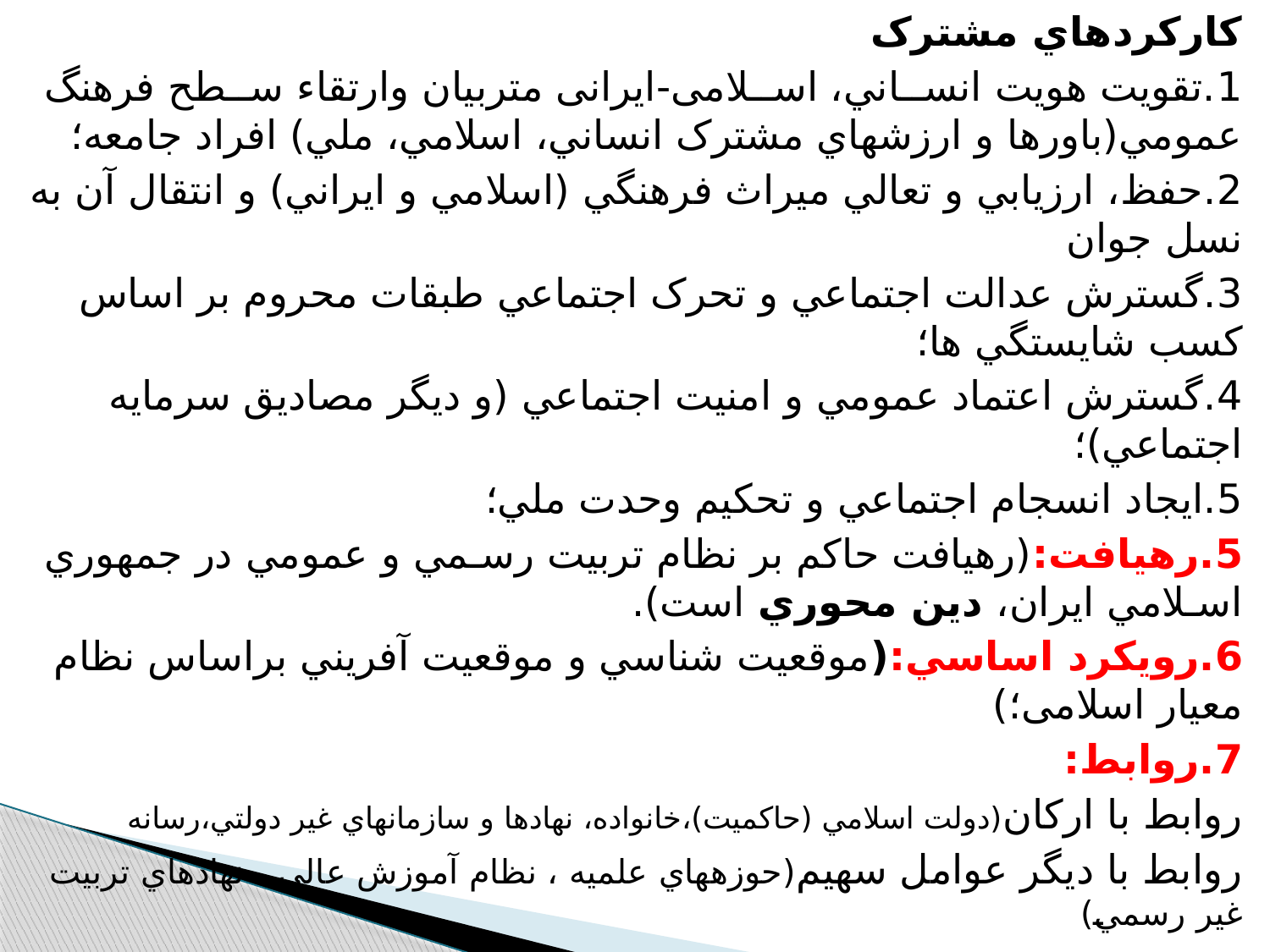

کارکردهاي مشترک
1.تقويت هويت انســاني، اســلامی-ايرانی متربيان وارتقاء ســطح فرهنگ عمومي(باورها و ارزشهاي مشترک انساني، اسلامي، ملي) افراد جامعه؛
2.حفظ، ارزيابي و تعالي ميراث فرهنگي (اسلامي و ايراني) و انتقال آن به نسل جوان
3.گسترش عدالت اجتماعي و تحرک اجتماعي طبقات محروم بر اساس کسب شايستگي ها؛
4.گسترش اعتماد عمومي و امنيت اجتماعي (و ديگر مصاديق سرمايه اجتماعي)؛
5.ايجاد انسجام اجتماعي و تحکيم وحدت ملي؛
5.رهيافت:(رهيافت حاکم بر نظام تربيت رسـمي و عمومي در جمهوري اسـلامي ايران، دين محوري است).
6.رويکرد اساسي:(موقعيت شناسي و موقعيت آفريني براساس نظام معيار اسلامی؛)
7.روابط:
روابط با ارکان(دولت اسلامي (حاکميت)،خانواده، نهادها و سازمانهاي غير دولتي،رسانه
روابط با دیگر عوامل سهیم(حوزههاي علميه ، نظام آموزش عالي ، نهادهاي تربيت غير رسمي)